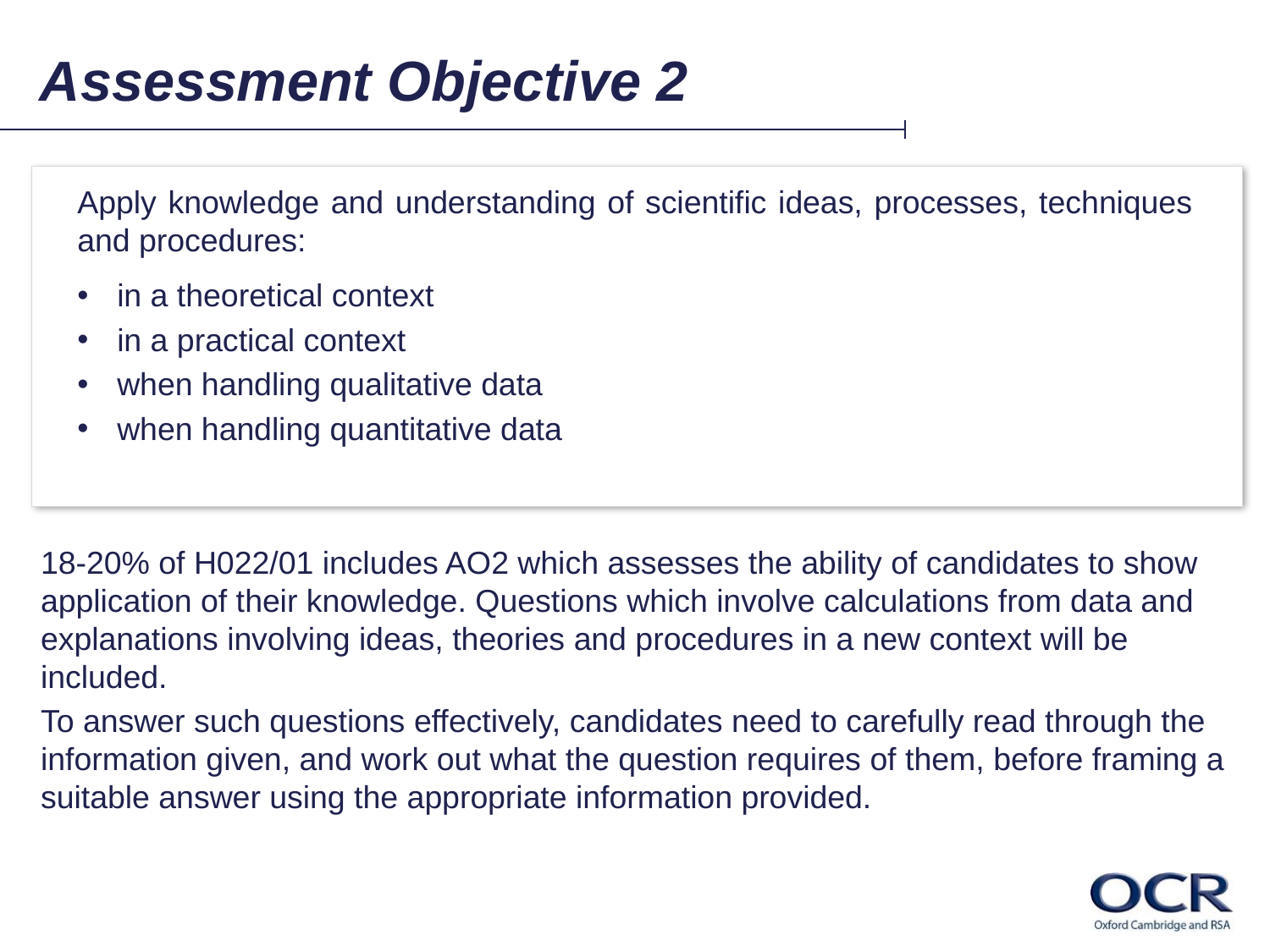

# Assessment Objective 2
Apply knowledge and understanding of scientific ideas, processes, techniques and procedures:
in a theoretical context
in a practical context
when handling qualitative data
when handling quantitative data
18-20% of H022/01 includes AO2 which assesses the ability of candidates to show application of their knowledge. Questions which involve calculations from data and explanations involving ideas, theories and procedures in a new context will be included.
To answer such questions effectively, candidates need to carefully read through the information given, and work out what the question requires of them, before framing a suitable answer using the appropriate information provided.